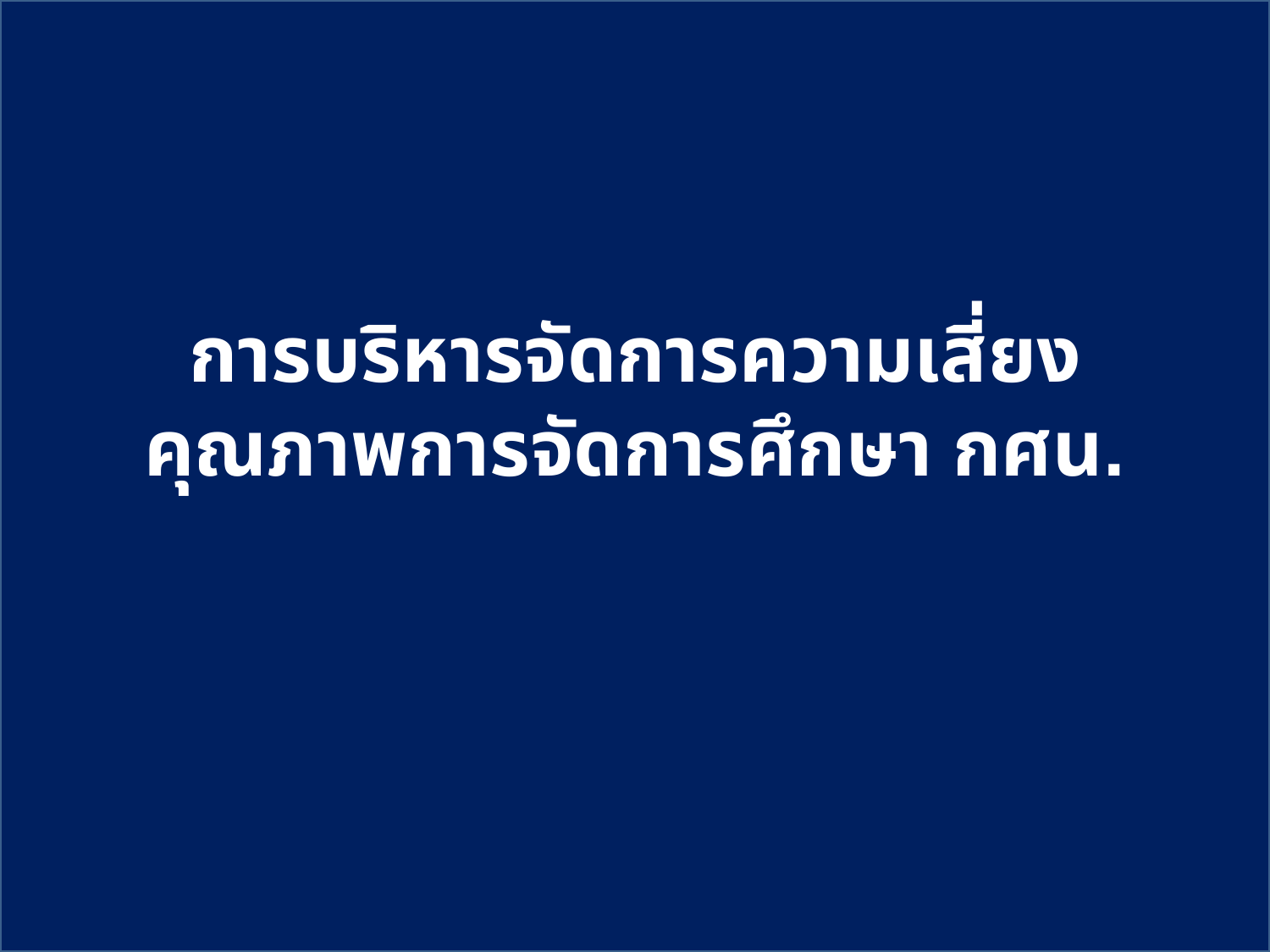

# การบริหารจัดการความเสี่ยง คุณภาพการจัดการศึกษา กศน.